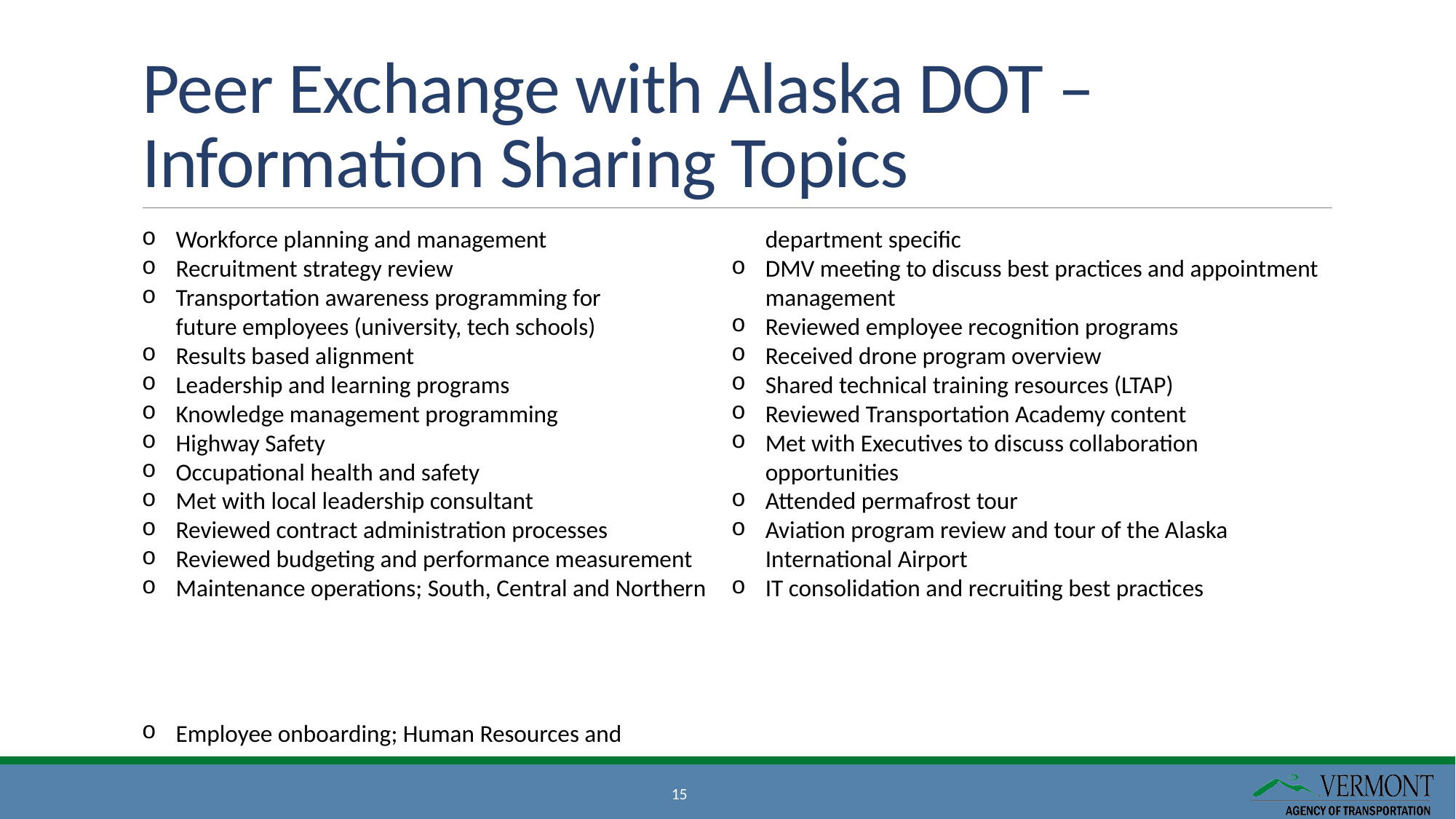

# Peer Exchange with Alaska DOT – Information Sharing Topics
Workforce planning and management
Recruitment strategy review
Transportation awareness programming for
future employees (university, tech schools)
Results based alignment
Leadership and learning programs
Knowledge management programming
Highway Safety
Occupational health and safety
Met with local leadership consultant
Reviewed contract administration processes
Reviewed budgeting and performance measurement
Maintenance operations; South, Central and Northern

Employee onboarding; Human Resources and department specific
DMV meeting to discuss best practices and appointment management
Reviewed employee recognition programs
Received drone program overview
Shared technical training resources (LTAP)
Reviewed Transportation Academy content
Met with Executives to discuss collaboration opportunities
Attended permafrost tour
Aviation program review and tour of the Alaska International Airport
IT consolidation and recruiting best practices
15